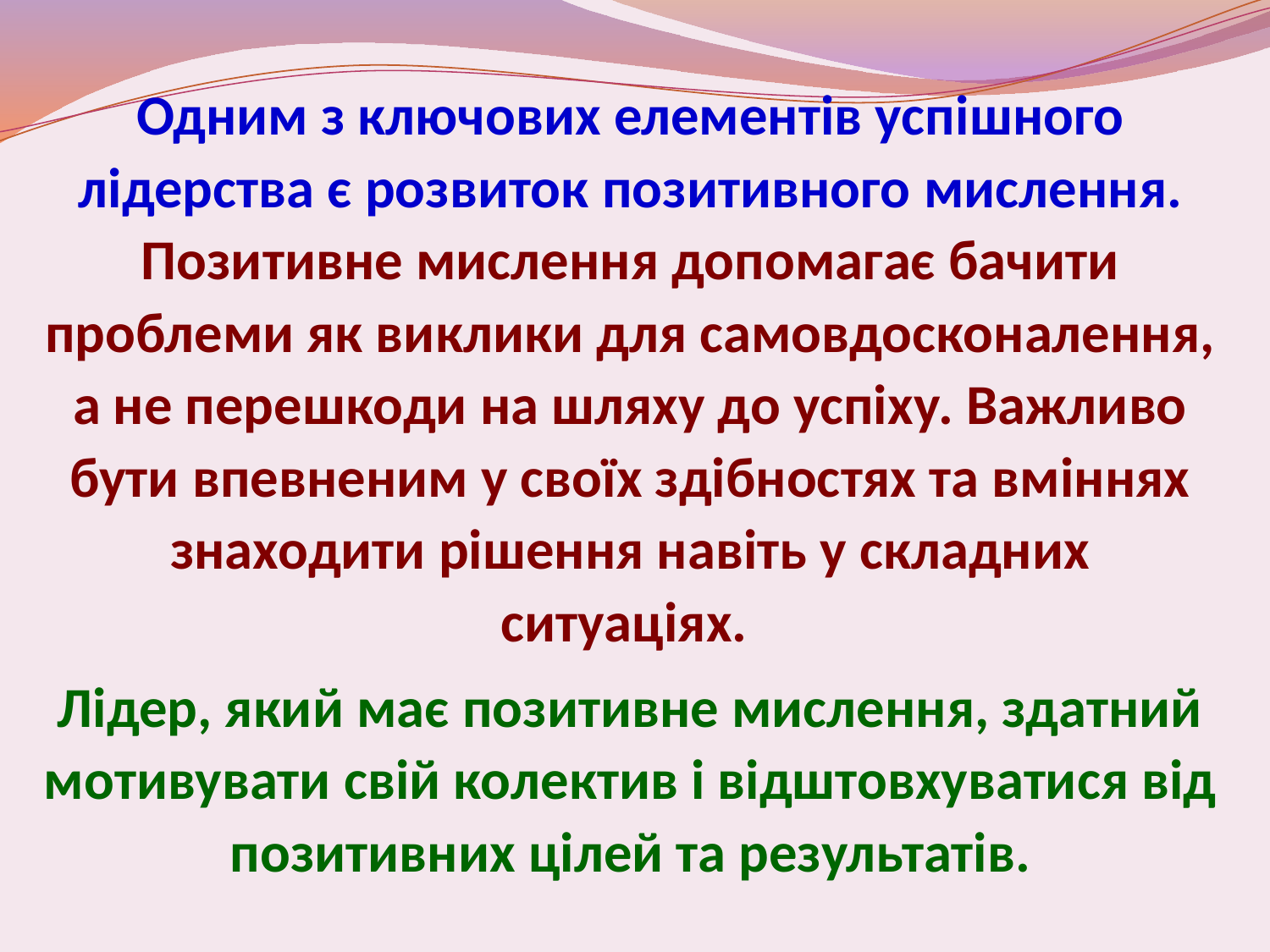

Одним з ключових елементів успішного лідерства є розвиток позитивного мислення. Позитивне мислення допомагає бачити проблеми як виклики для самовдосконалення, а не перешкоди на шляху до успіху. Важливо бути впевненим у своїх здібностях та вміннях знаходити рішення навіть у складних ситуаціях.
Лідер, який має позитивне мислення, здатний мотивувати свій колектив і відштовхуватися від позитивних цілей та результатів.